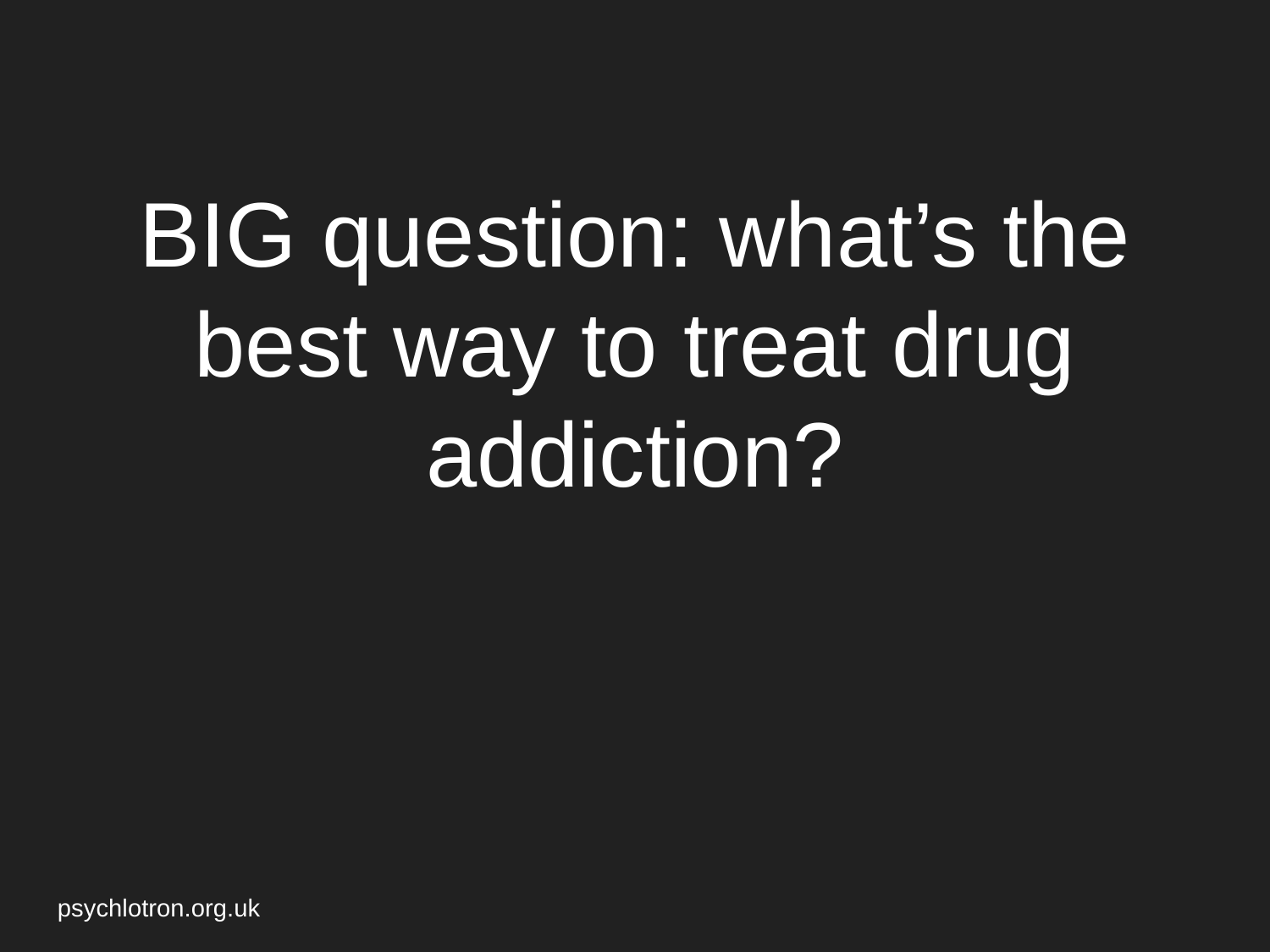

# BIG question: what’s the best way to treat drug addiction?